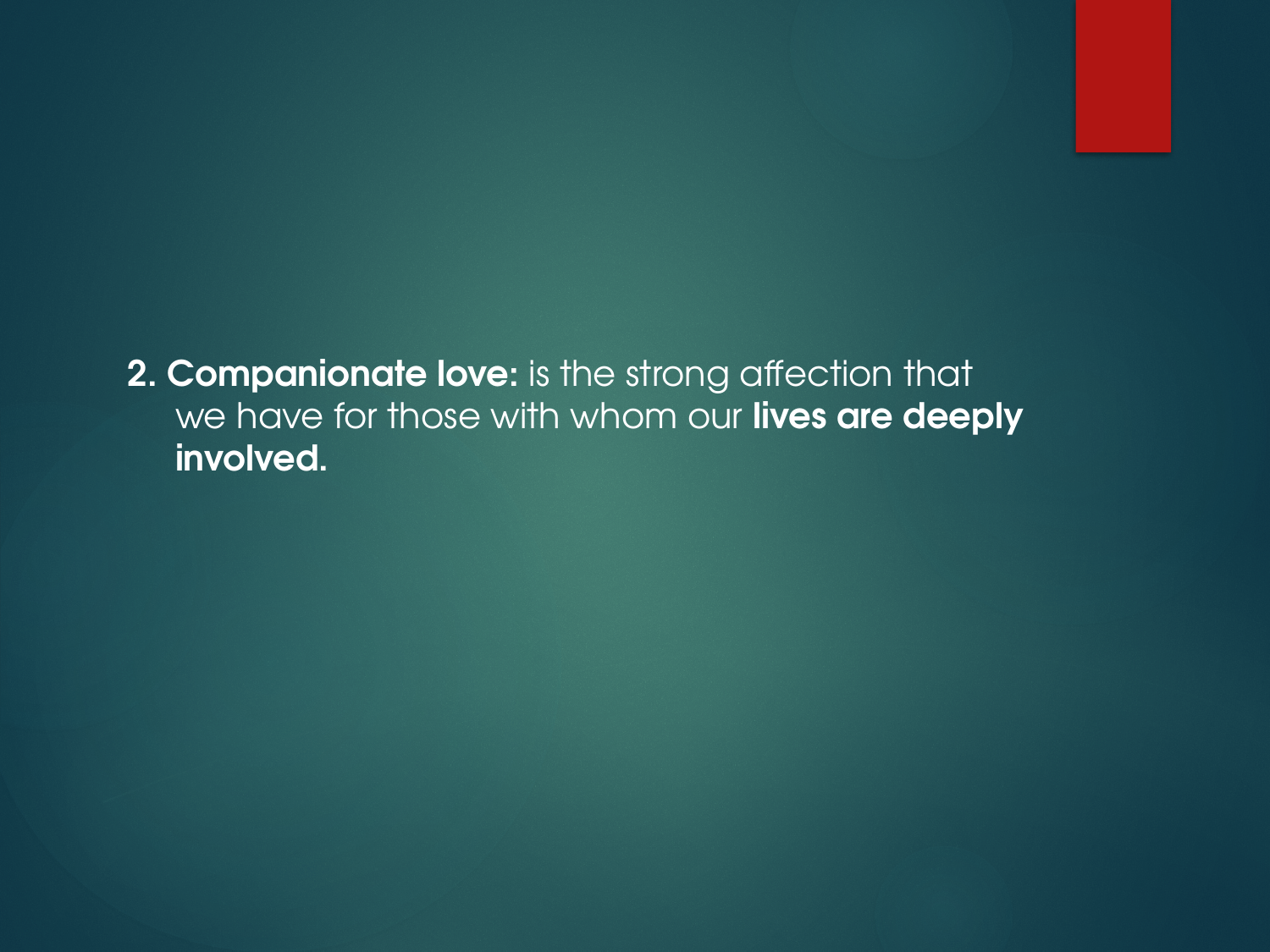

#

2. Companionate love: is the strong affection that we have for those with whom our lives are deeply involved.